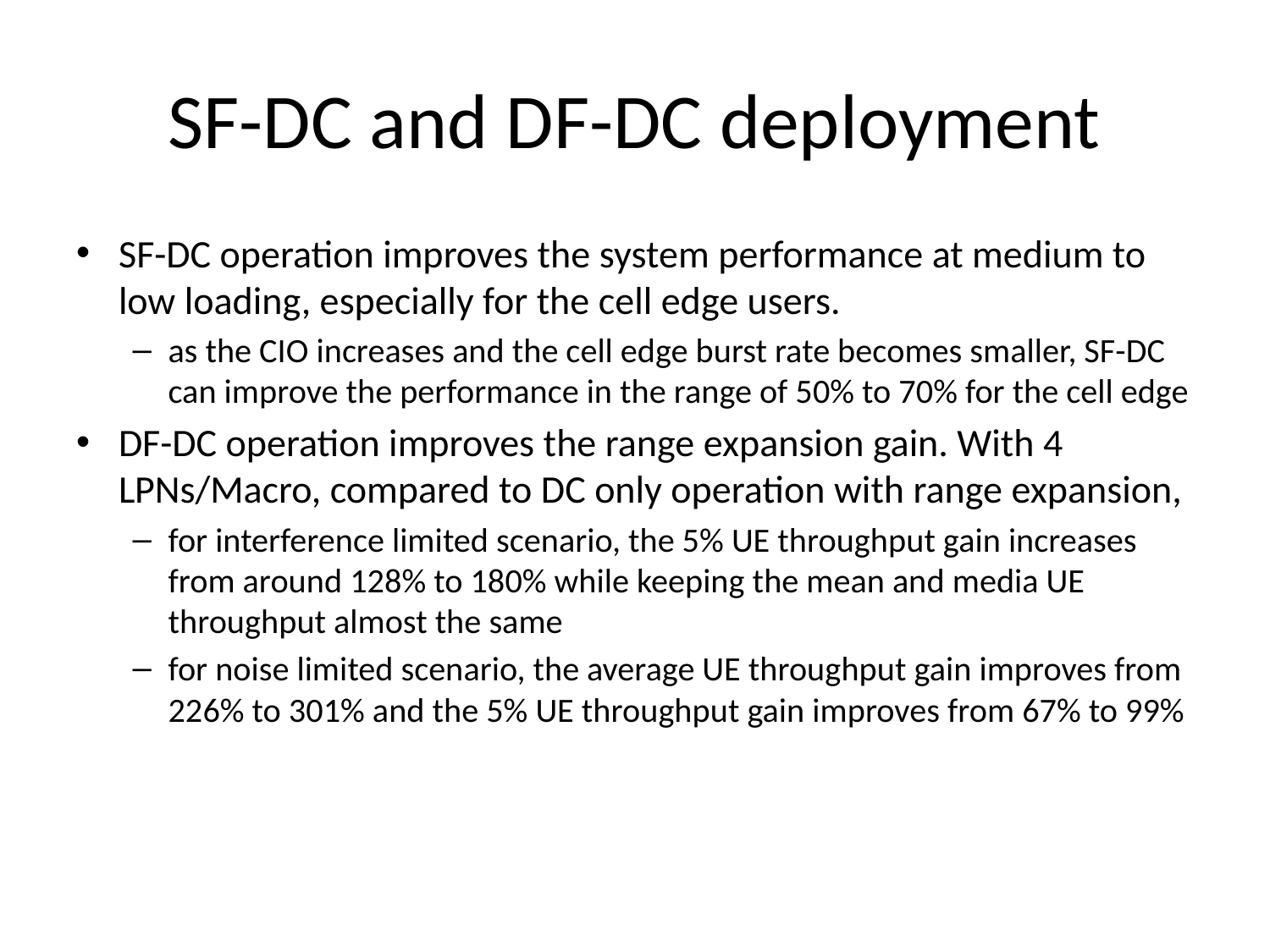

# SF-DC and DF-DC deployment
SF-DC operation improves the system performance at medium to low loading, especially for the cell edge users.
as the CIO increases and the cell edge burst rate becomes smaller, SF-DC can improve the performance in the range of 50% to 70% for the cell edge
DF-DC operation improves the range expansion gain. With 4 LPNs/Macro, compared to DC only operation with range expansion,
for interference limited scenario, the 5% UE throughput gain increases from around 128% to 180% while keeping the mean and media UE throughput almost the same
for noise limited scenario, the average UE throughput gain improves from 226% to 301% and the 5% UE throughput gain improves from 67% to 99%